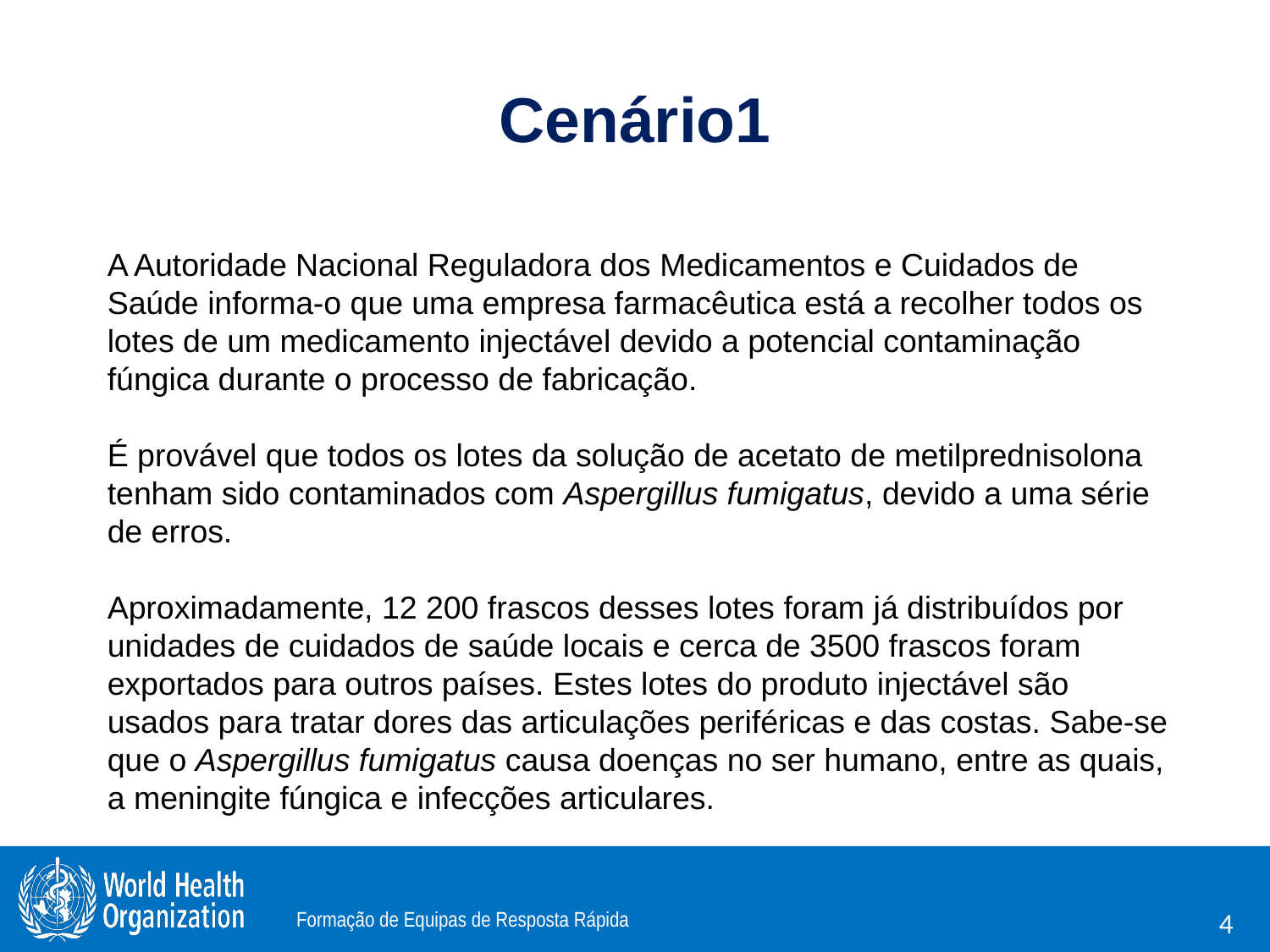

# Cenário1
A Autoridade Nacional Reguladora dos Medicamentos e Cuidados de Saúde informa-o que uma empresa farmacêutica está a recolher todos os lotes de um medicamento injectável devido a potencial contaminação fúngica durante o processo de fabricação.

É provável que todos os lotes da solução de acetato de metilprednisolona tenham sido contaminados com Aspergillus fumigatus, devido a uma série de erros.

Aproximadamente, 12 200 frascos desses lotes foram já distribuídos por unidades de cuidados de saúde locais e cerca de 3500 frascos foram exportados para outros países. Estes lotes do produto injectável são usados para tratar dores das articulações periféricas e das costas. Sabe-se que o Aspergillus fumigatus causa doenças no ser humano, entre as quais, a meningite fúngica e infecções articulares.